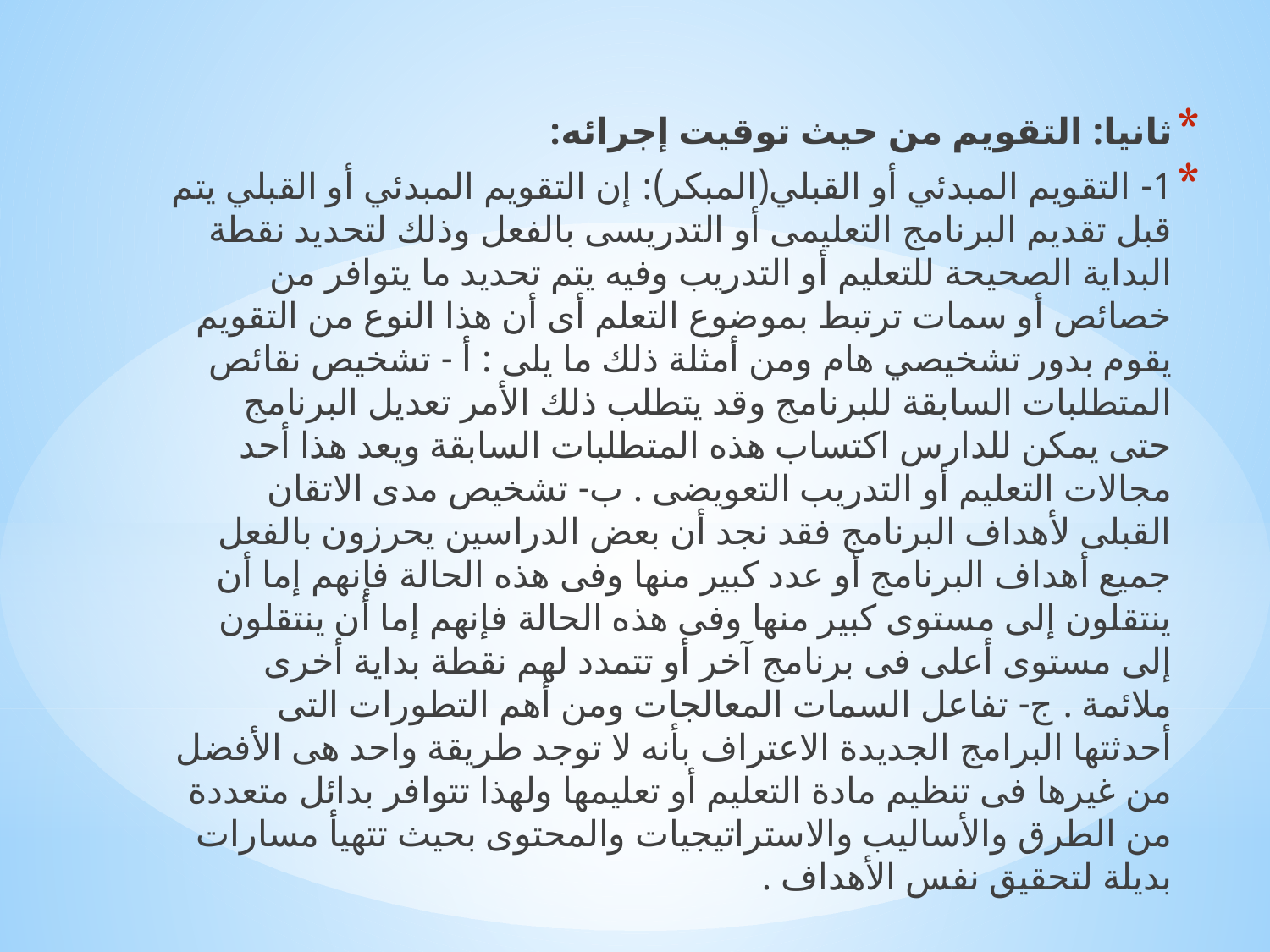

ثانيا: التقويم من حيث توقيت إجرائه:
1- التقويم المبدئي أو القبلي(المبكر): إن التقويم المبدئي أو القبلي يتم قبل تقديم البرنامج التعليمى أو التدريسى بالفعل وذلك لتحديد نقطة البداية الصحيحة للتعليم أو التدريب وفيه يتم تحديد ما يتوافر من خصائص أو سمات ترتبط بموضوع التعلم أى أن هذا النوع من التقويم يقوم بدور تشخيصي هام ومن أمثلة ذلك ما يلى : أ - تشخيص نقائص المتطلبات السابقة للبرنامج وقد يتطلب ذلك الأمر تعديل البرنامج حتى يمكن للدارس اكتساب هذه المتطلبات السابقة ويعد هذا أحد مجالات التعليم أو التدريب التعويضى . ب- تشخيص مدى الاتقان القبلى لأهداف البرنامج فقد نجد أن بعض الدراسين يحرزون بالفعل جميع أهداف البرنامج أو عدد كبير منها وفى هذه الحالة فإنهم إما أن ينتقلون إلى مستوى كبير منها وفى هذه الحالة فإنهم إما أن ينتقلون إلى مستوى أعلى فى برنامج آخر أو تتمدد لهم نقطة بداية أخرى ملائمة . ج- تفاعل السمات المعالجات ومن أهم التطورات التى أحدثتها البرامج الجديدة الاعتراف بأنه لا توجد طريقة واحد هى الأفضل من غيرها فى تنظيم مادة التعليم أو تعليمها ولهذا تتوافر بدائل متعددة من الطرق والأساليب والاستراتيجيات والمحتوى بحيث تتهيأ مسارات بديلة لتحقيق نفس الأهداف .